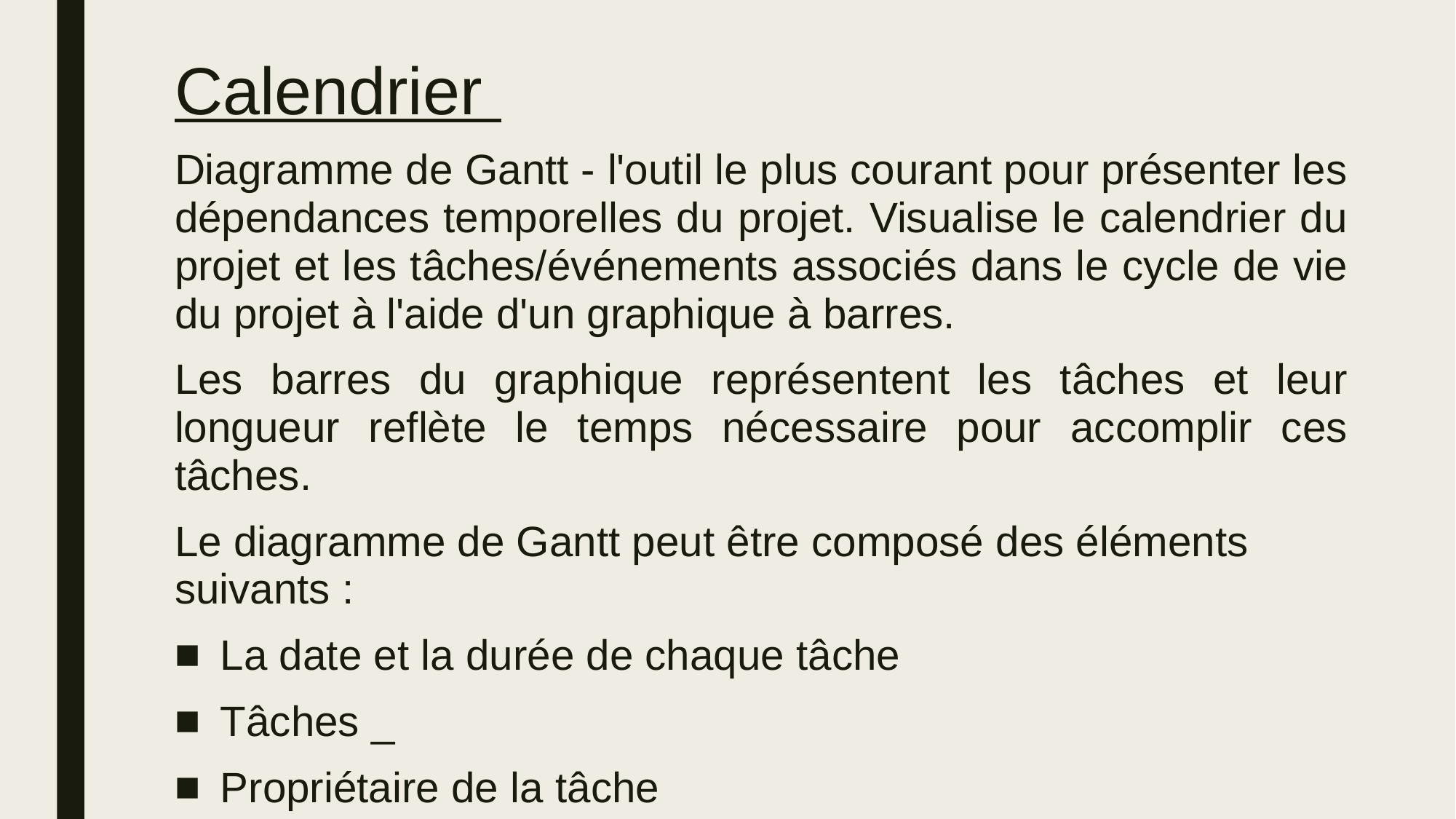

# Calendrier
Diagramme de Gantt - l'outil le plus courant pour présenter les dépendances temporelles du projet. Visualise le calendrier du projet et les tâches/événements associés dans le cycle de vie du projet à l'aide d'un graphique à barres.
Les barres du graphique représentent les tâches et leur longueur reflète le temps nécessaire pour accomplir ces tâches.
Le diagramme de Gantt peut être composé des éléments suivants :
La date et la durée de chaque tâche
Tâches _
Propriétaire de la tâche
Jalons